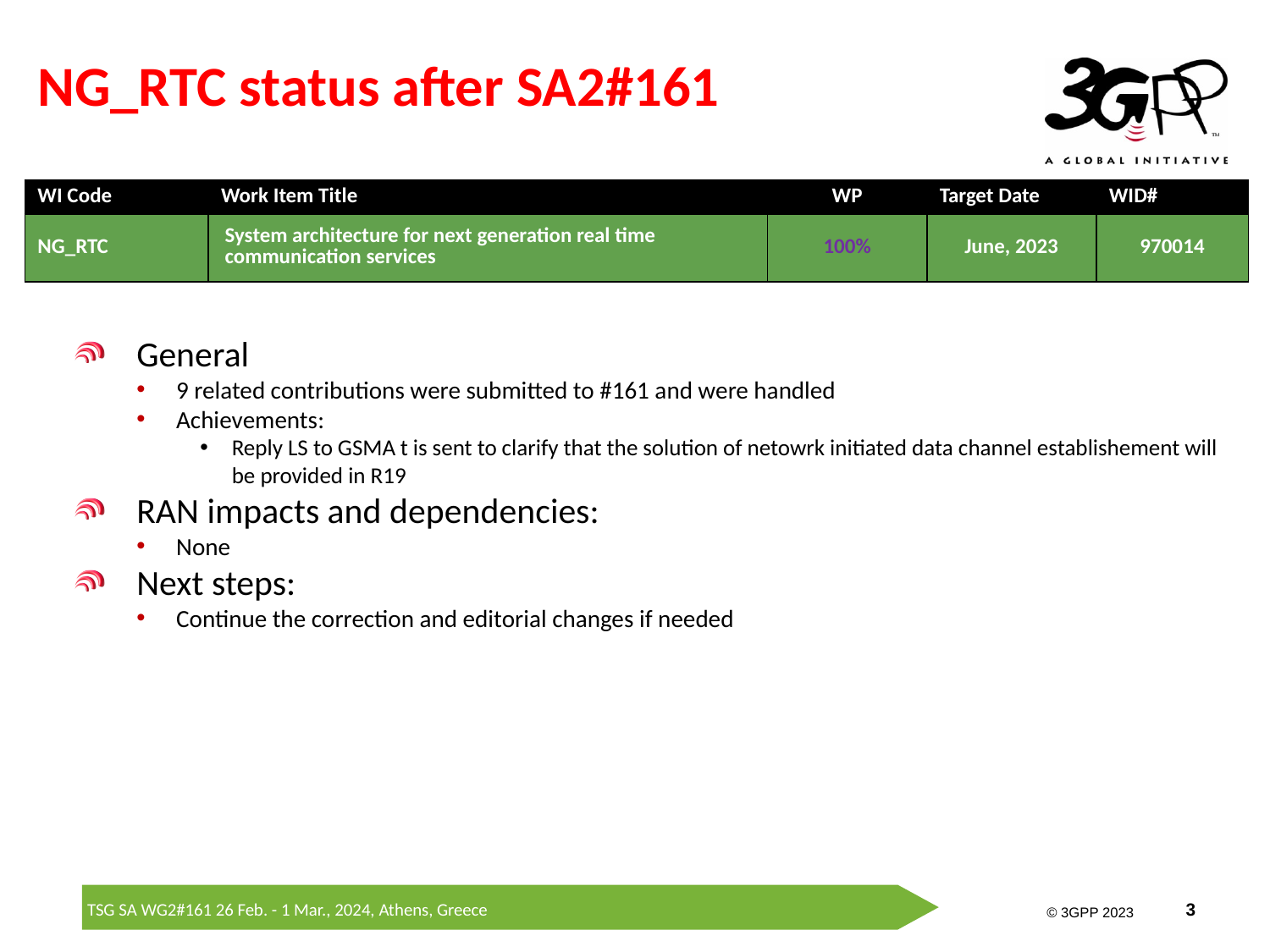

# NG_RTC status after SA2#161
| WI Code | Work Item Title | WP | Target Date | WID# |
| --- | --- | --- | --- | --- |
| NG\_RTC | System architecture for next generation real time communication services | 100% | June, 2023 | 970014 |
General
9 related contributions were submitted to #161 and were handled
Achievements:
Reply LS to GSMA t is sent to clarify that the solution of netowrk initiated data channel establishement will be provided in R19
RAN impacts and dependencies:
None
Next steps:
Continue the correction and editorial changes if needed